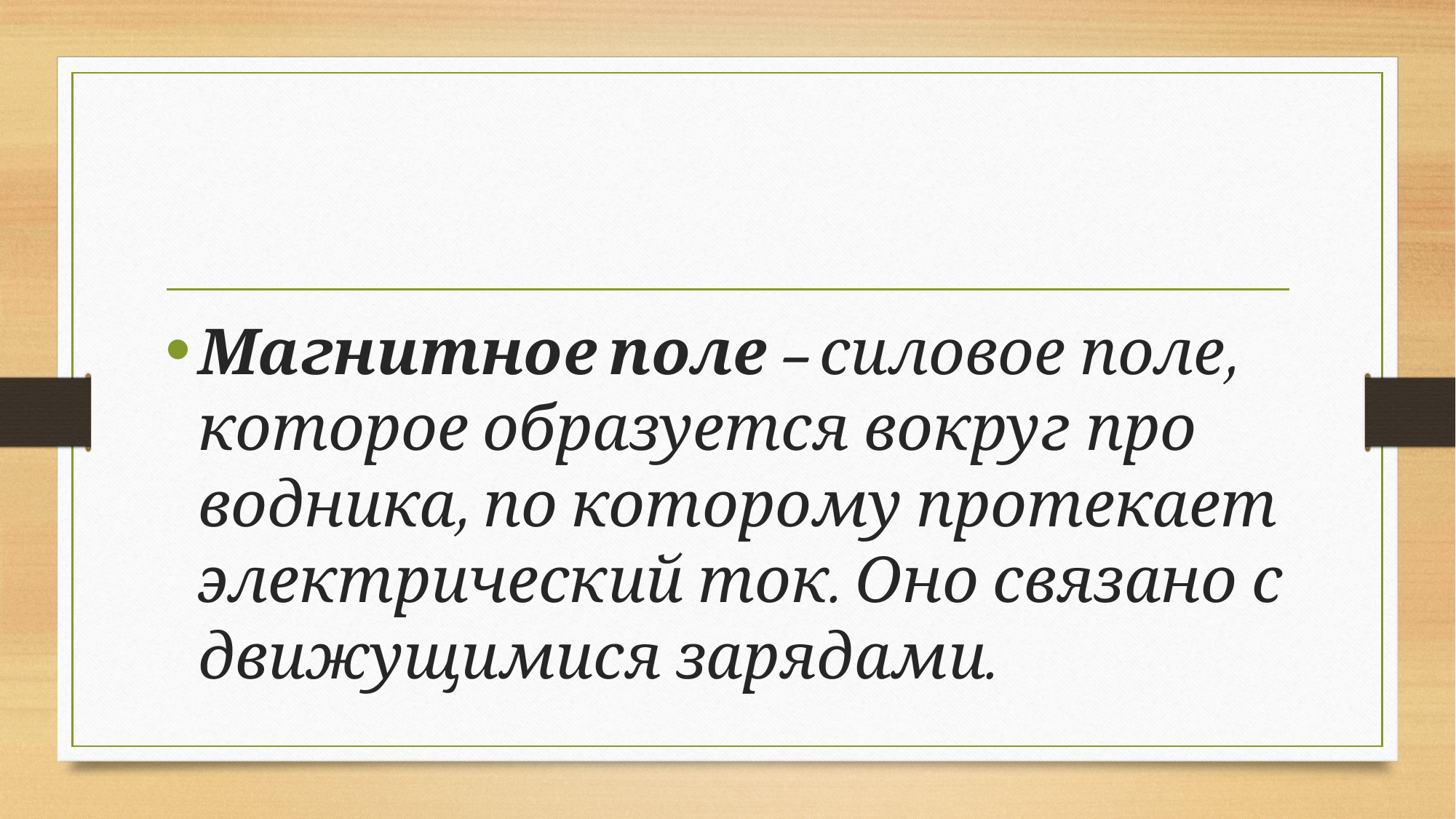

#
Маг­нит­ное поле – си­ло­вое поле, ко­то­рое об­ра­зу­ет­ся во­круг про­вод­ни­ка, по ко­то­ро­му про­те­ка­ет элек­три­че­ский ток. Оно свя­за­но с дви­жу­щи­ми­ся за­ря­да­ми.